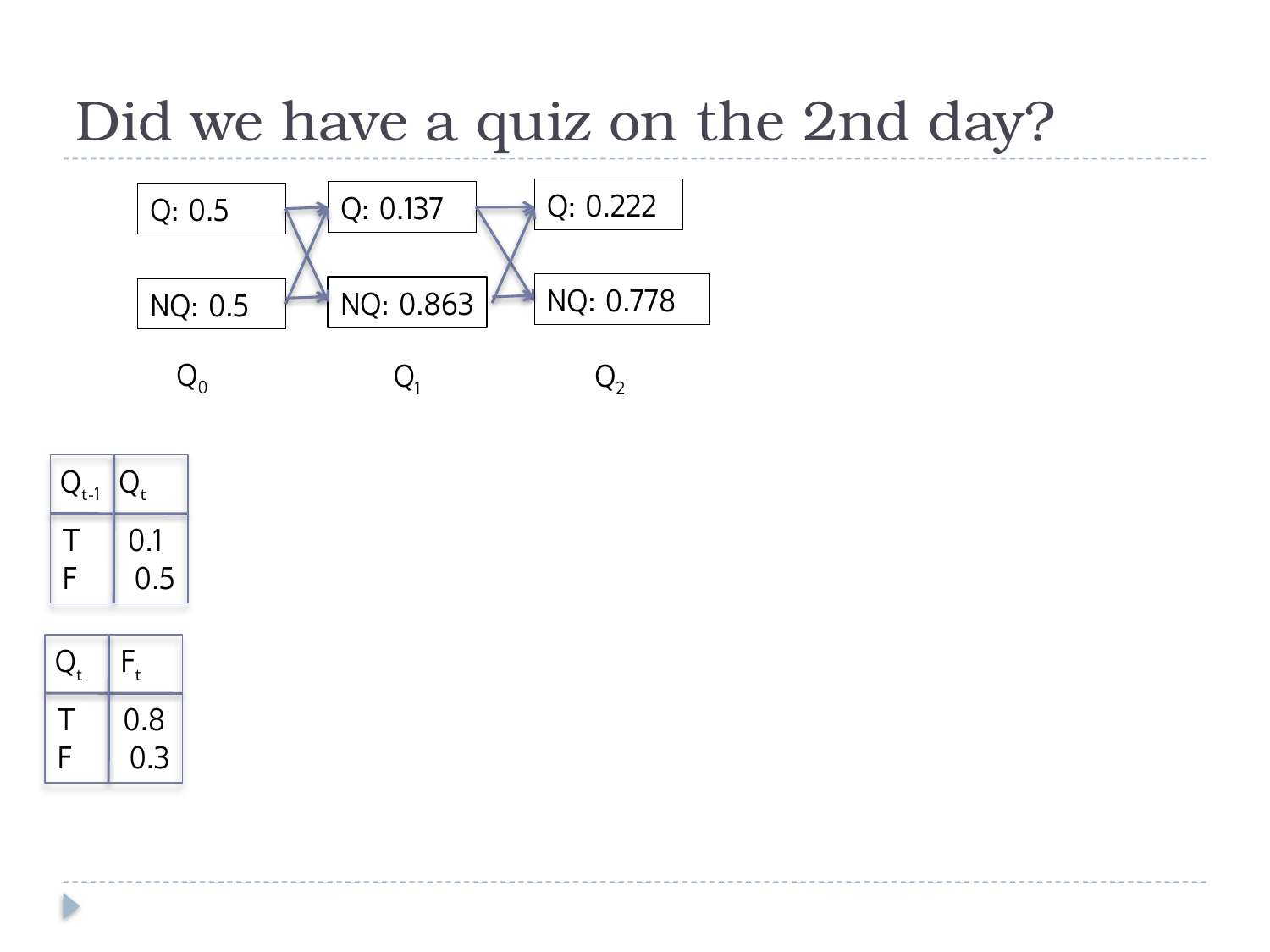

# Did we have a quiz on the 2nd day?
Q: 0.222
Q: 0.137
Q: 0.5
NQ: 0.778
NQ: 0.863
NQ: 0.5
Q0
Q1
Q2

Qt-1  Qt
T     0.1
F      0.5
Qt    Ft

T     0.8
F      0.3